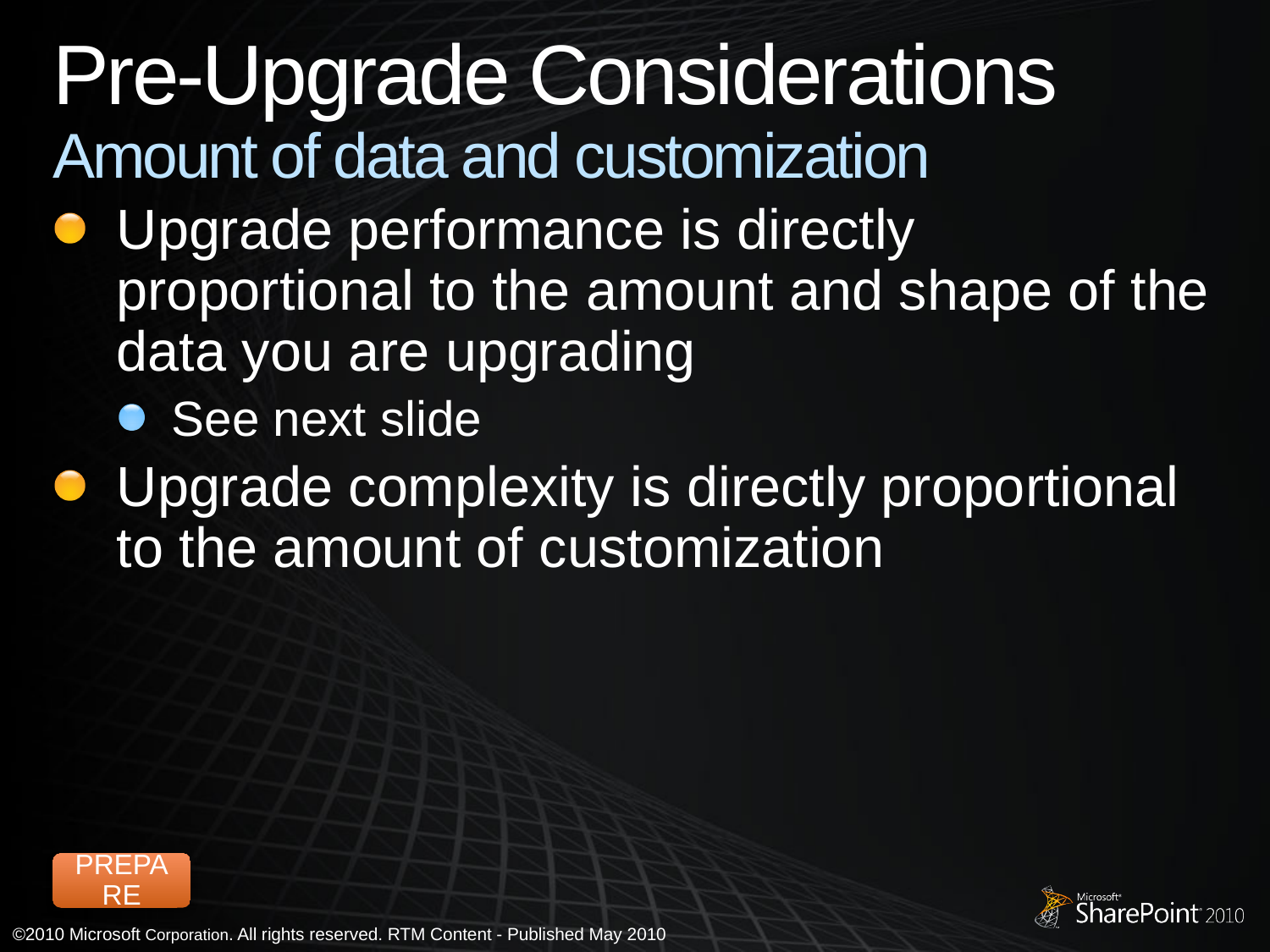

# Pre-Upgrade Considerations Amount of data and customization
Upgrade performance is directly proportional to the amount and shape of the data you are upgrading
See next slide
Upgrade complexity is directly proportional to the amount of customization